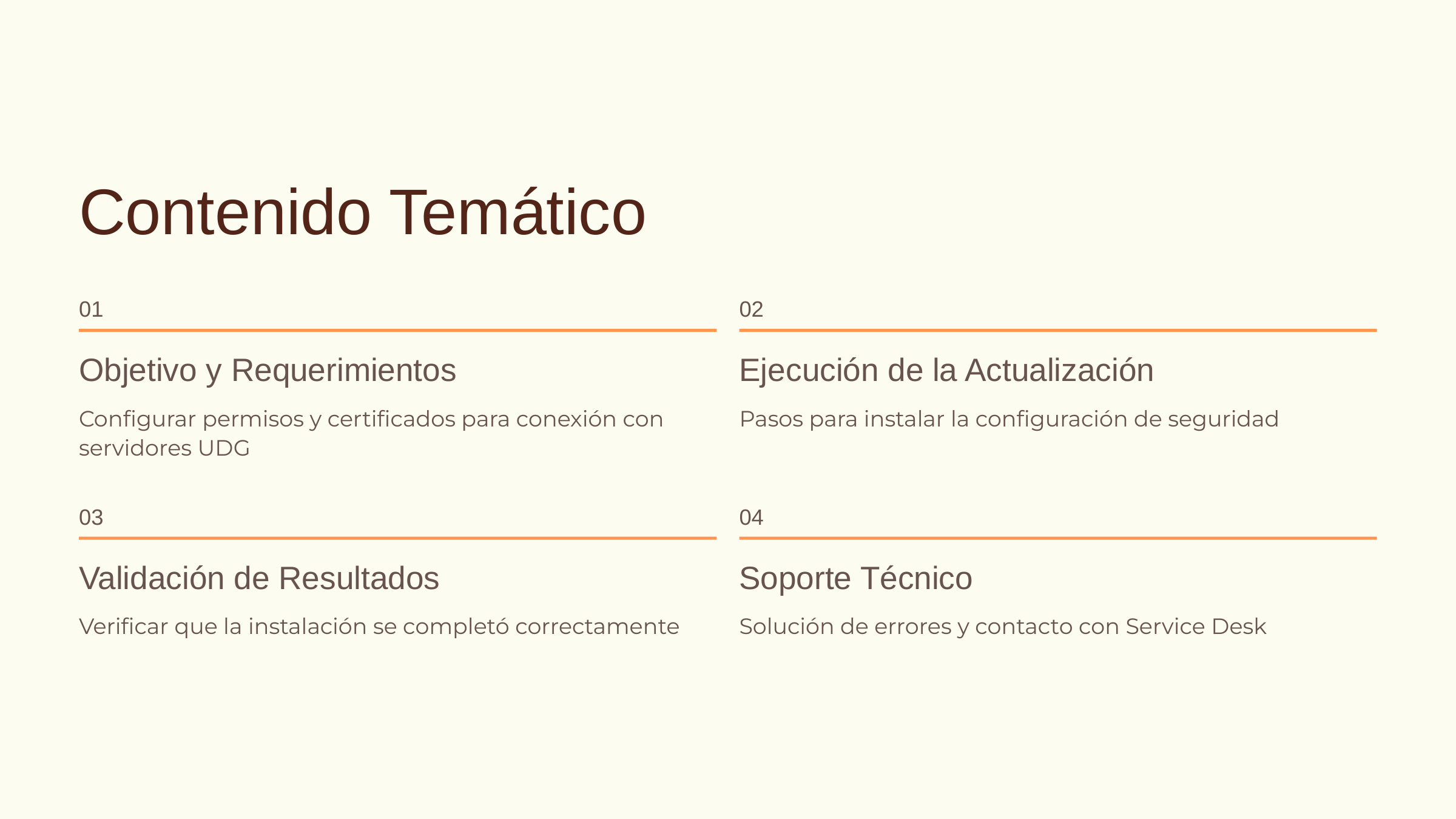

Contenido Temático
01
02

Objetivo y Requerimientos
Ejecución de la Actualización
Configurar permisos y certificados para conexión con servidores UDG
Pasos para instalar la configuración de seguridad
03
04

Validación de Resultados
Soporte Técnico
Verificar que la instalación se completó correctamente
Solución de errores y contacto con Service Desk